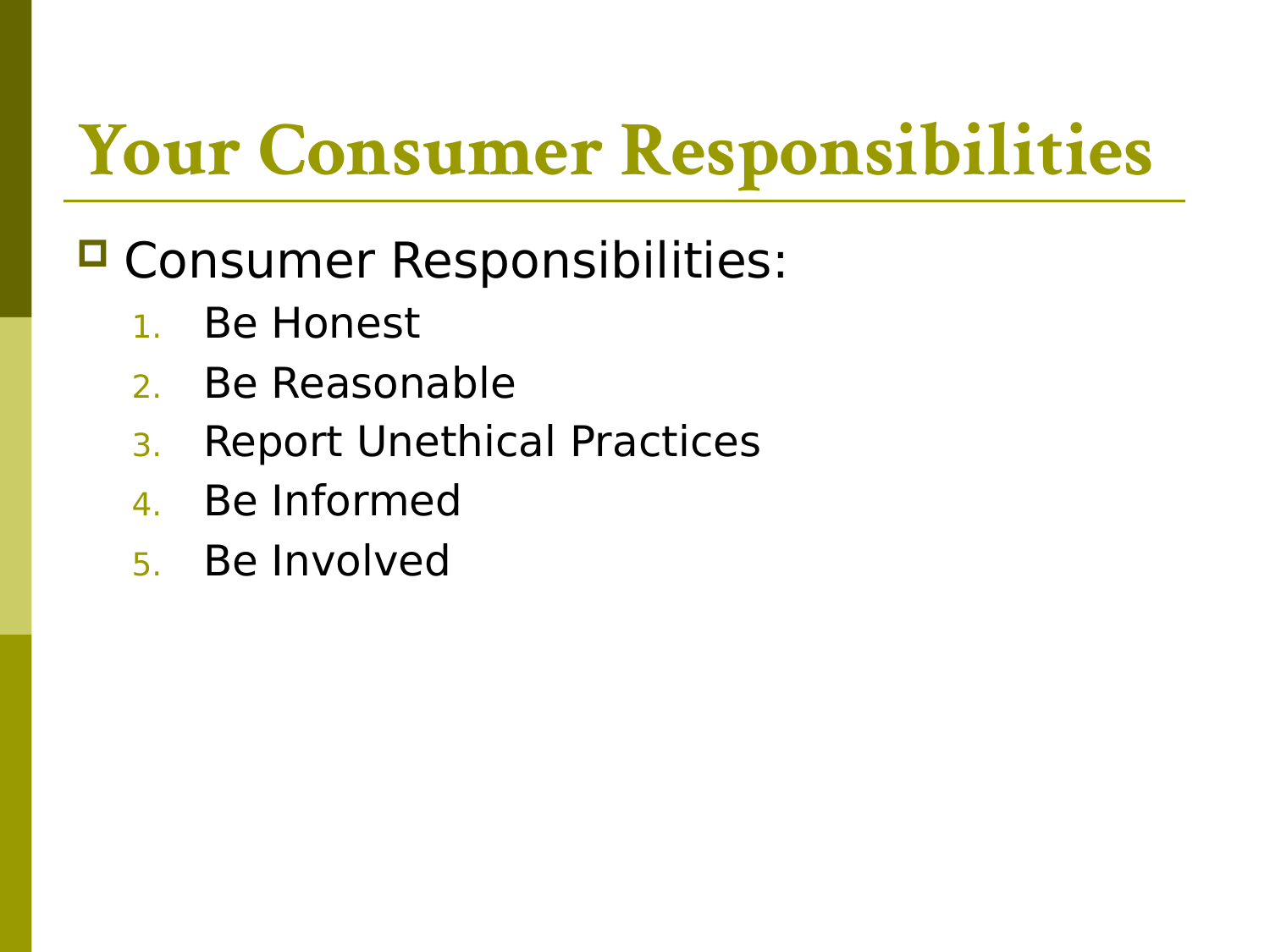

# Your Consumer Responsibilities
Consumer Responsibilities:
Be Honest
Be Reasonable
Report Unethical Practices
Be Informed
Be Involved